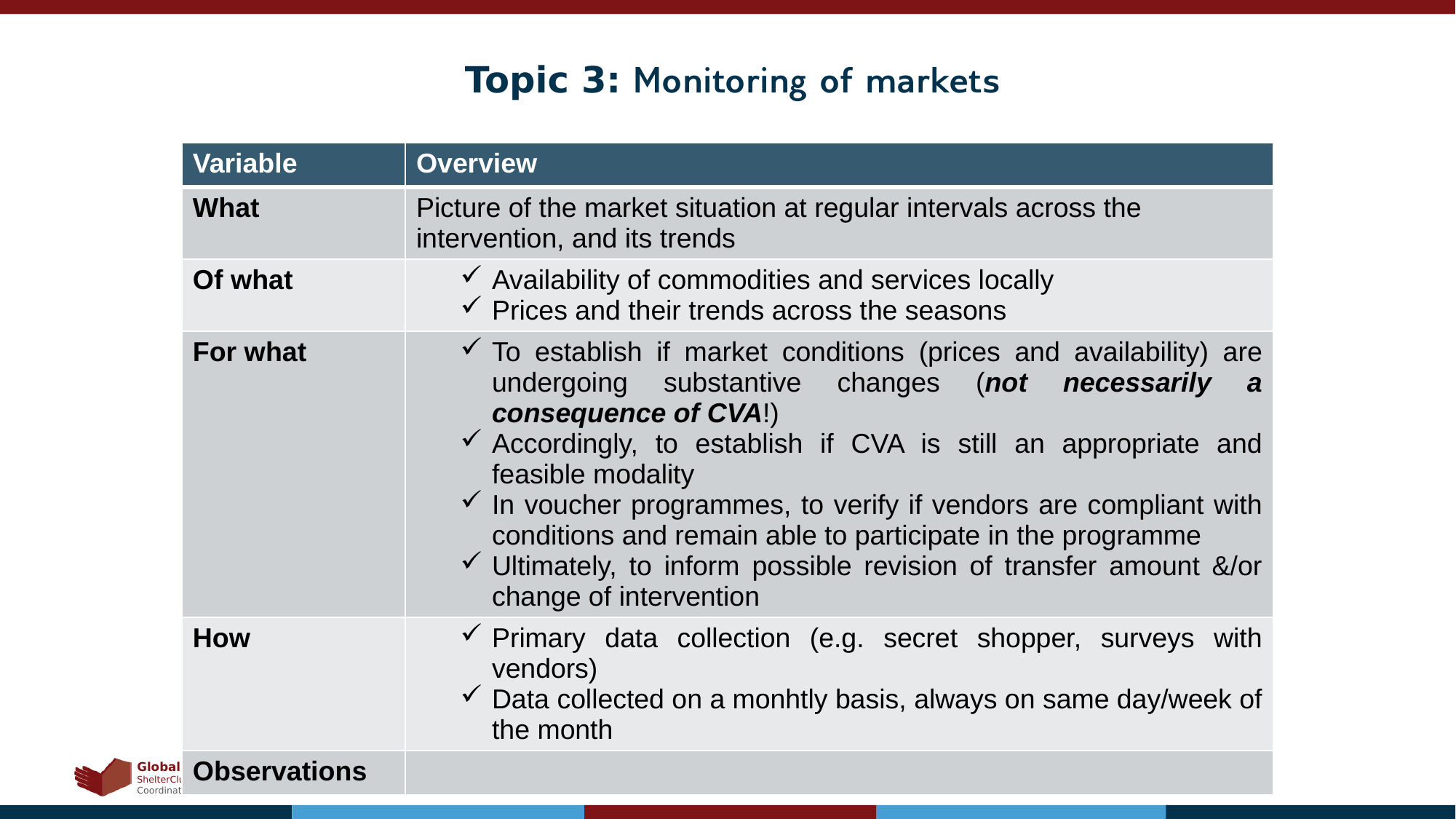

# Topic 3: Monitoring of markets
| Variable | Overview |
| --- | --- |
| What | Picture of the market situation at regular intervals across the intervention, and its trends |
| Of what | Availability of commodities and services locally Prices and their trends across the seasons |
| For what | To establish if market conditions (prices and availability) are undergoing substantive changes (not necessarily a consequence of CVA!) Accordingly, to establish if CVA is still an appropriate and feasible modality In voucher programmes, to verify if vendors are compliant with conditions and remain able to participate in the programme Ultimately, to inform possible revision of transfer amount &/or change of intervention |
| How | Primary data collection (e.g. secret shopper, surveys with vendors) Data collected on a monhtly basis, always on same day/week of the month |
| Observations |  |